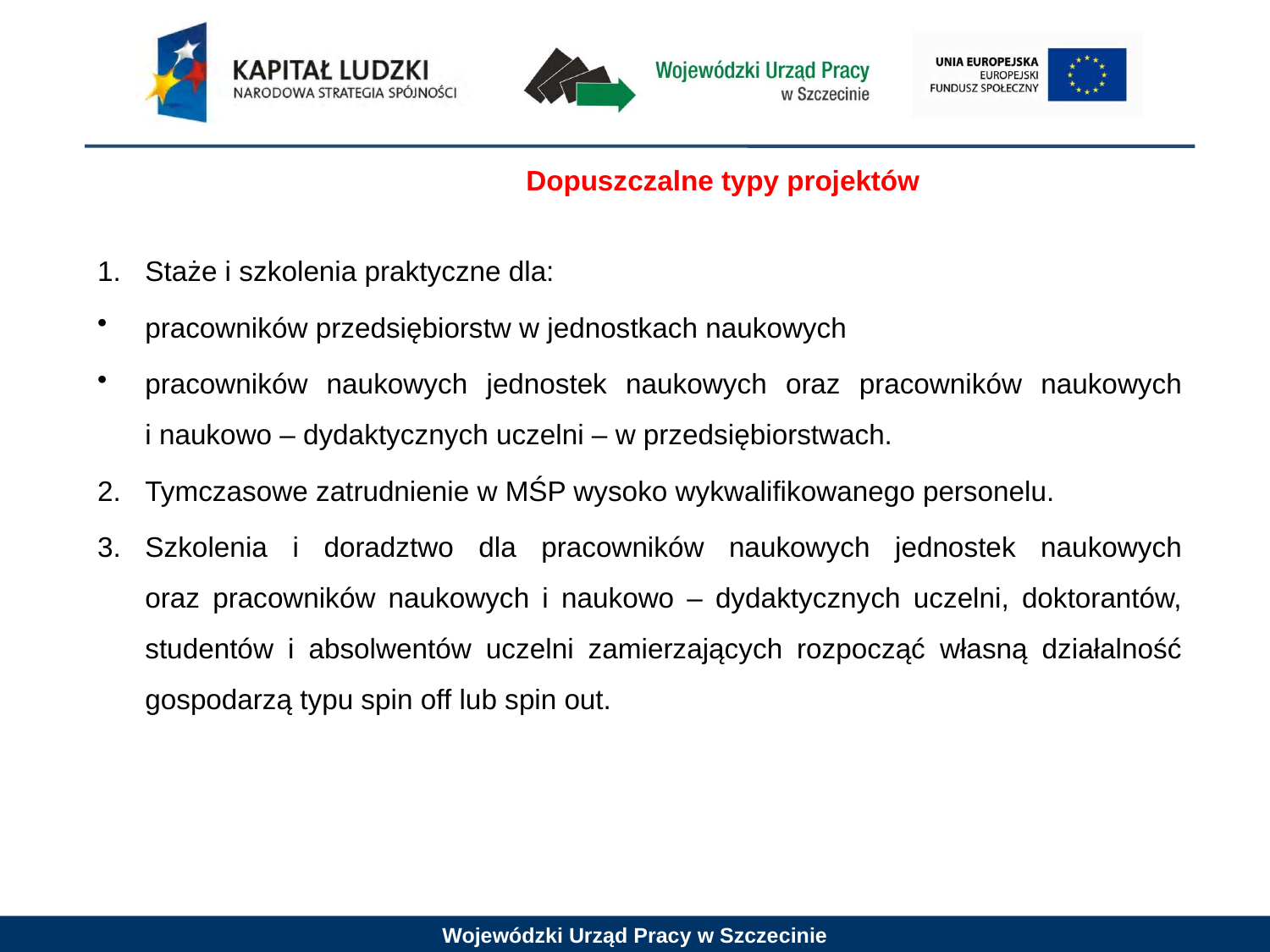

Dopuszczalne typy projektów

1.	Staże i szkolenia praktyczne dla:
pracowników przedsiębiorstw w jednostkach naukowych
pracowników naukowych jednostek naukowych oraz pracowników naukowych
i naukowo – dydaktycznych uczelni – w przedsiębiorstwach.
2.	Tymczasowe zatrudnienie w MŚP wysoko wykwalifikowanego personelu.
3.	Szkolenia i doradztwo dla pracowników naukowych jednostek naukowych
oraz pracowników naukowych i naukowo – dydaktycznych uczelni, doktorantów, studentów i absolwentów uczelni zamierzających rozpocząć własną działalność gospodarzą typu spin off lub spin out.